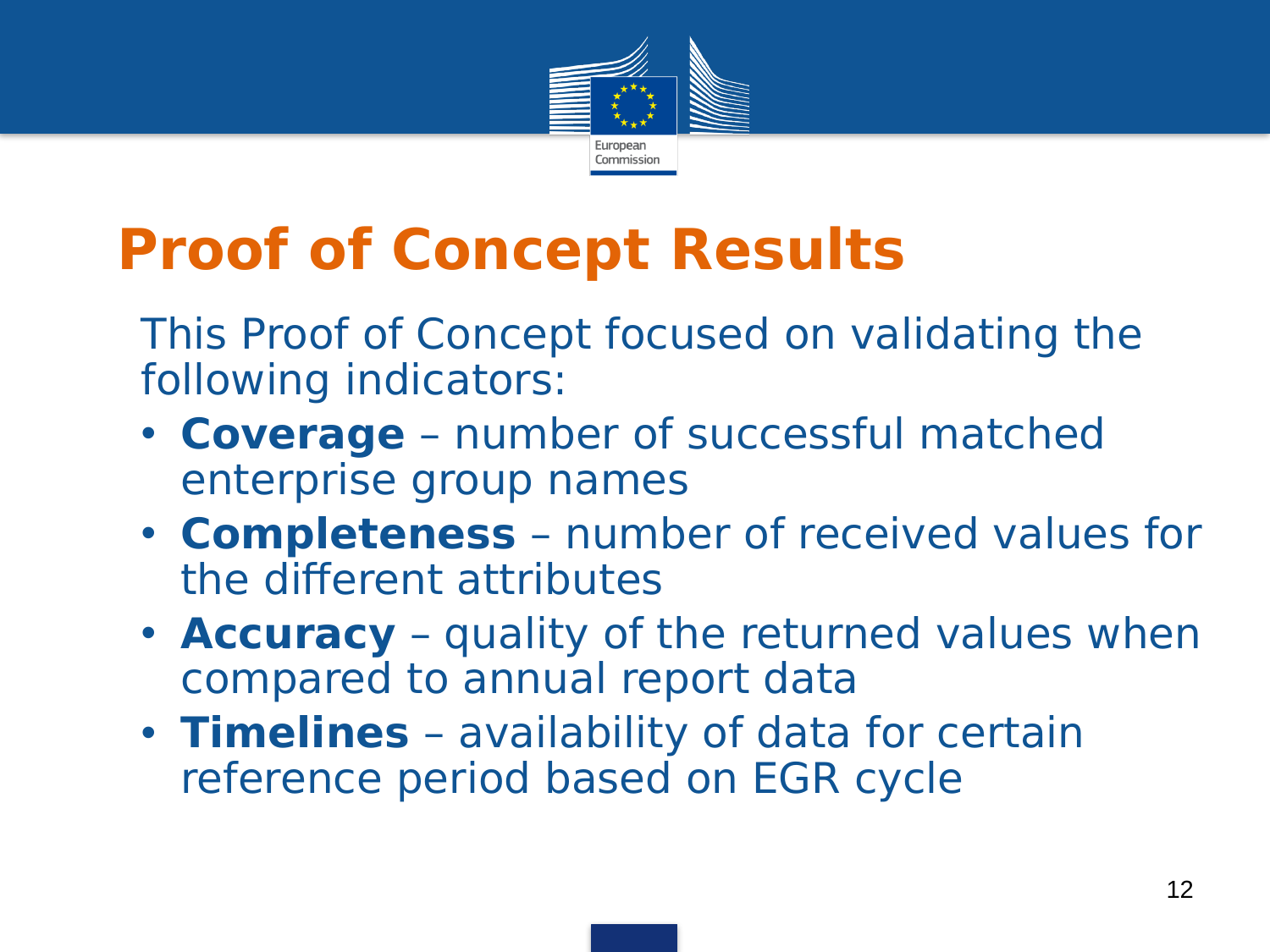

# Proof of Concept Results
This Proof of Concept focused on validating the following indicators:
Coverage – number of successful matched enterprise group names
Completeness – number of received values for the different attributes
Accuracy – quality of the returned values when compared to annual report data
Timelines – availability of data for certain reference period based on EGR cycle
12